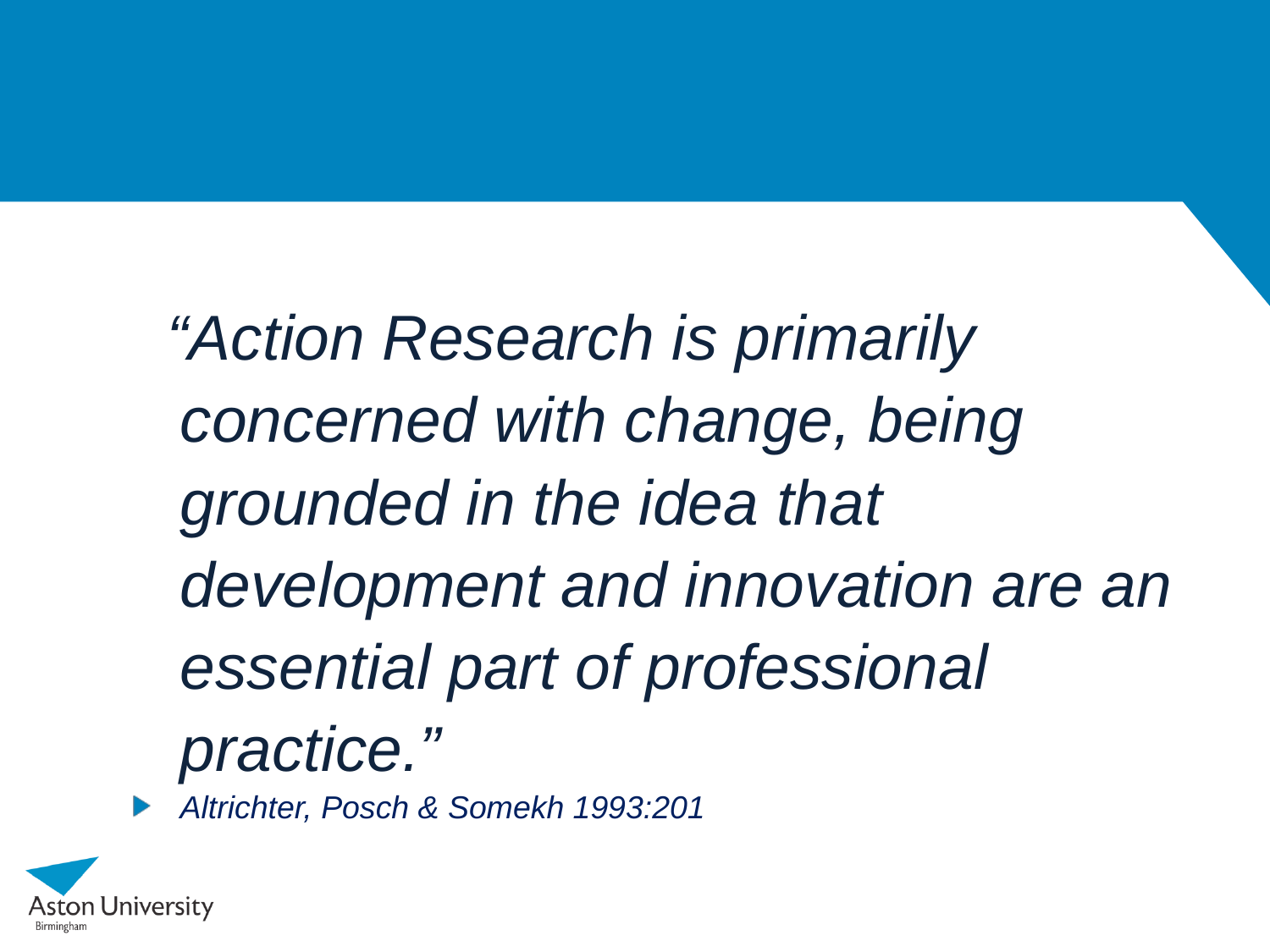

#
  “Action Research is primarily concerned with change, being grounded in the idea that development and innovation are an essential part of professional practice.”
Altrichter, Posch & Somekh 1993:201